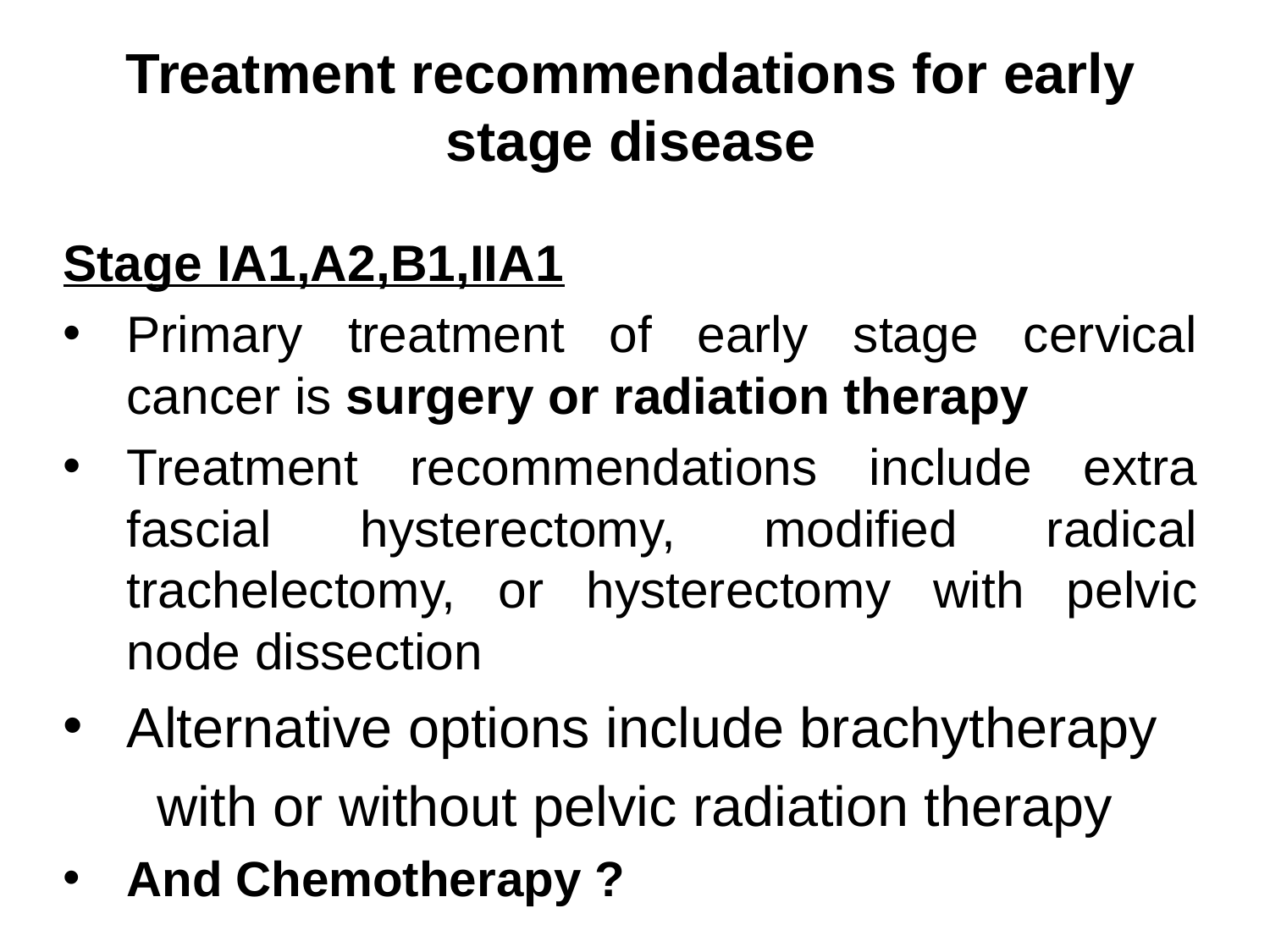

# Treatment recommendations for early stage disease
Stage IA1,A2,B1,IIA1
Primary treatment of early stage cervical cancer is surgery or radiation therapy
Treatment recommendations include extra fascial hysterectomy, modified radical trachelectomy, or hysterectomy with pelvic node dissection
Alternative options include brachytherapy
      with or without pelvic radiation therapy
And Chemotherapy ?